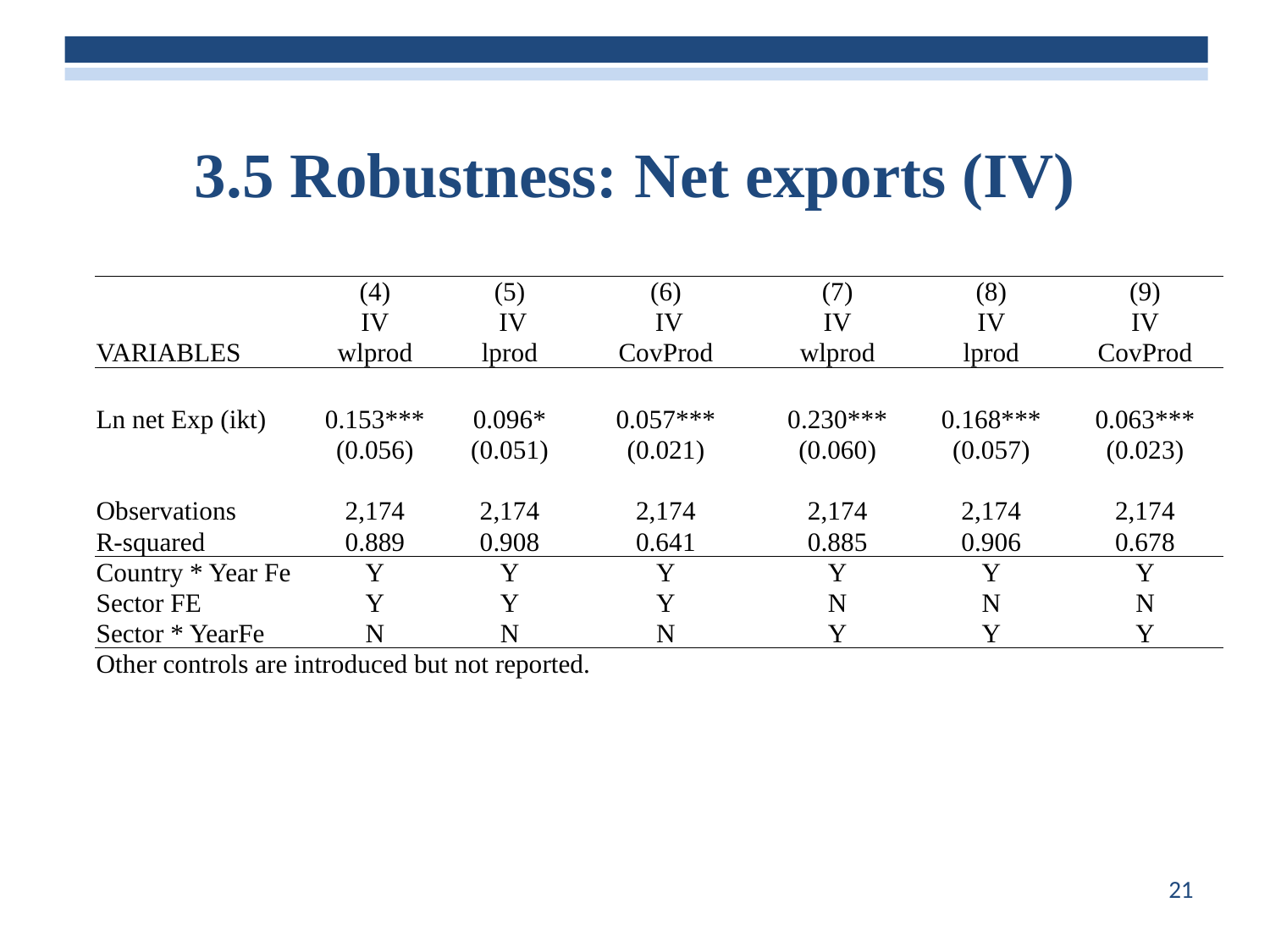

# 3.5 Robustness: Net exports (IV)
|  | (4) | (5) | (6) | (7) | (8) | (9) |  |
| --- | --- | --- | --- | --- | --- | --- | --- |
|  | IV | IV | IV | IV | IV | IV |  |
| VARIABLES | wlprod | lprod | CovProd | wlprod | lprod | CovProd |  |
|  |  |  |  |  |  |  |  |
| Ln net Exp (ikt) | 0.153\*\*\* | 0.096\* | 0.057\*\*\* | 0.230\*\*\* | 0.168\*\*\* | 0.063\*\*\* |  |
|  | (0.056) | (0.051) | (0.021) | (0.060) | (0.057) | (0.023) |  |
|  |  |  |  |  |  |  |  |
| Observations | 2,174 | 2,174 | 2,174 | 2,174 | 2,174 | 2,174 |  |
| R-squared | 0.889 | 0.908 | 0.641 | 0.885 | 0.906 | 0.678 |  |
| Country \* Year Fe | Y | Y | Y | Y | Y | Y |  |
| Sector FE | Y | Y | Y | N | N | N |  |
| Sector \* YearFe | N | N | N | Y | Y | Y |  |
| Other controls are introduced but not reported. |  |  |  |  |  |  |  |
21